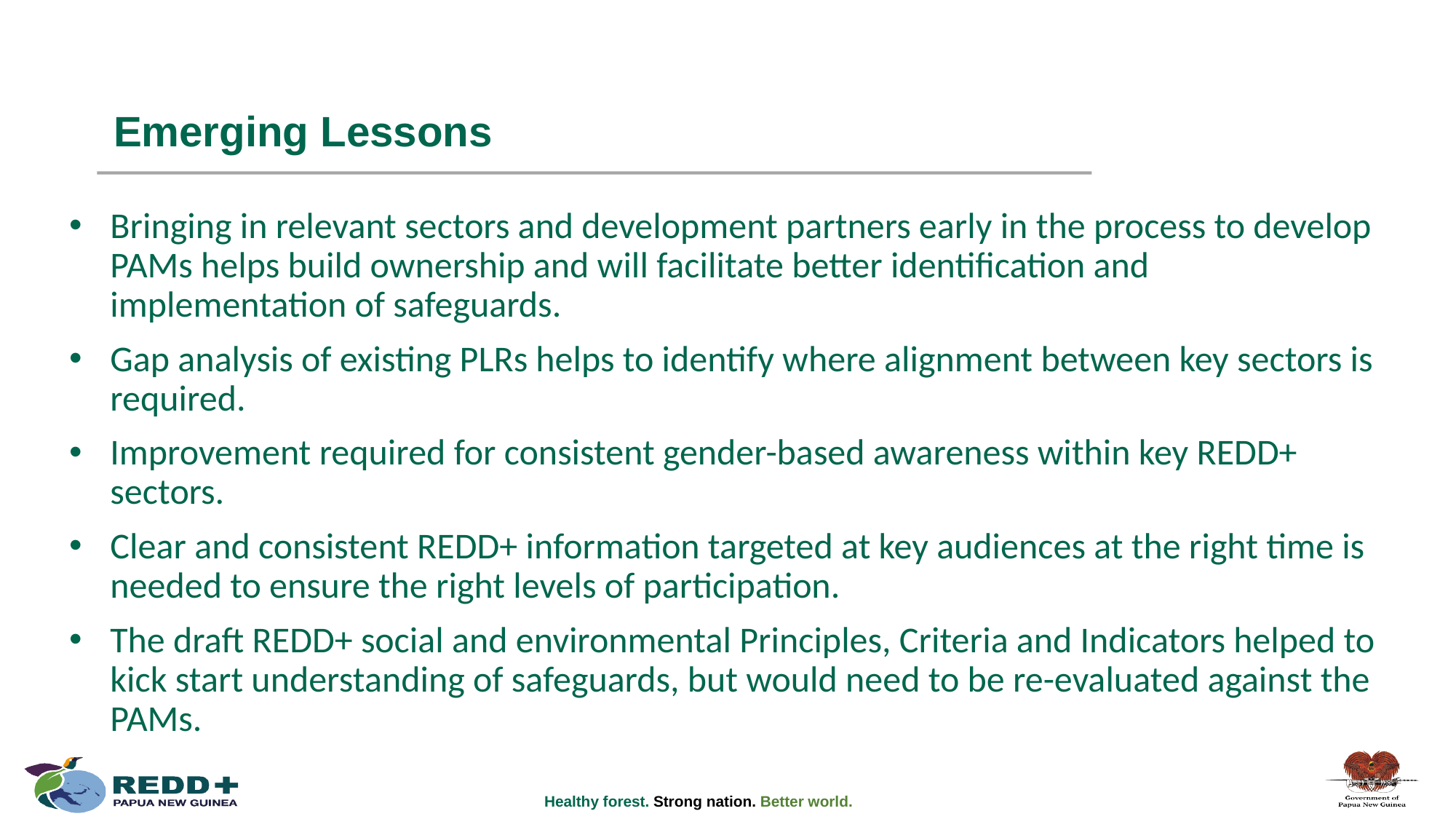

Emerging Lessons
Bringing in relevant sectors and development partners early in the process to develop PAMs helps build ownership and will facilitate better identification and implementation of safeguards.
Gap analysis of existing PLRs helps to identify where alignment between key sectors is required.
Improvement required for consistent gender-based awareness within key REDD+ sectors.
Clear and consistent REDD+ information targeted at key audiences at the right time is needed to ensure the right levels of participation.
The draft REDD+ social and environmental Principles, Criteria and Indicators helped to kick start understanding of safeguards, but would need to be re-evaluated against the PAMs.